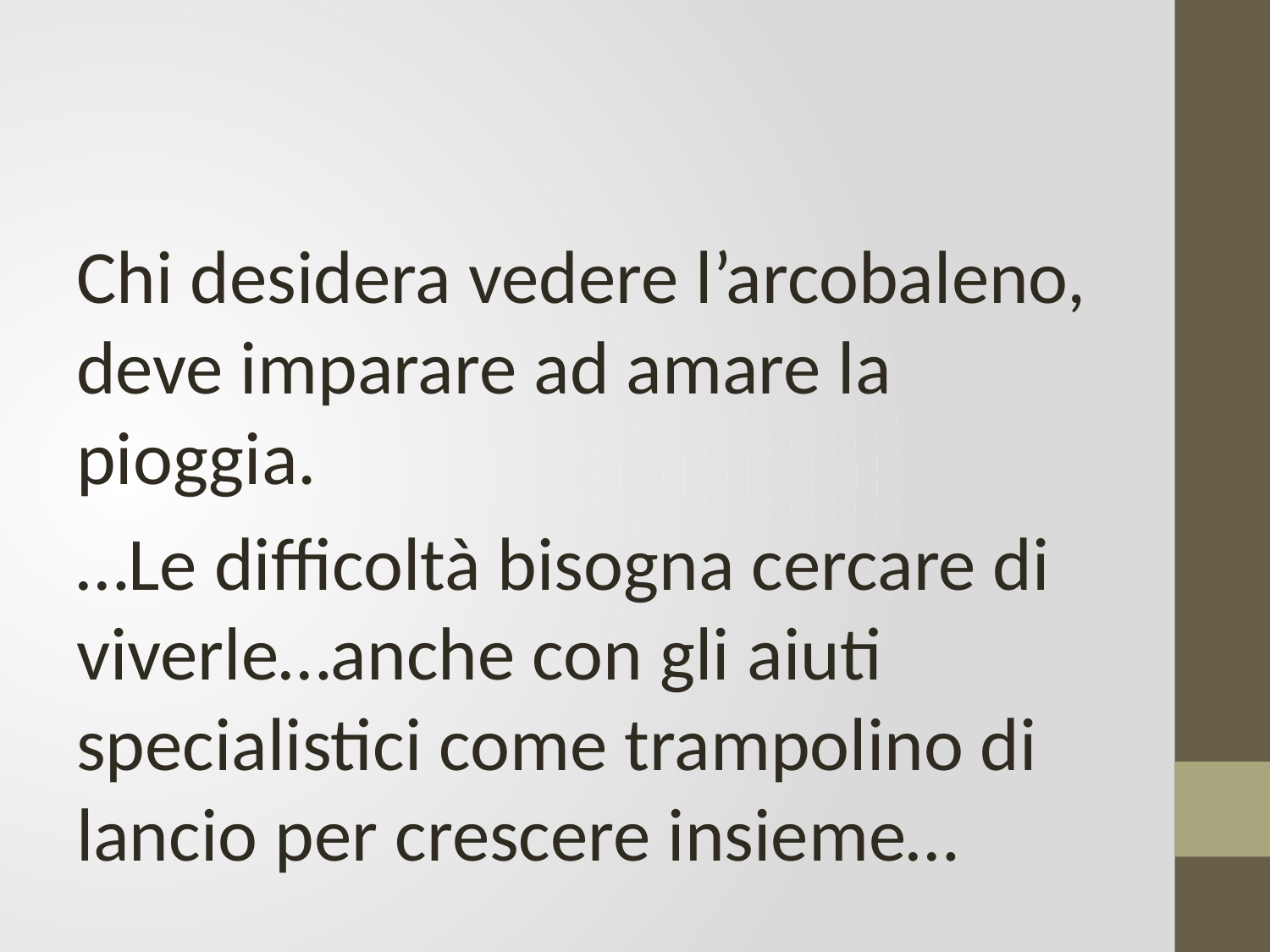

#
Chi desidera vedere l’arcobaleno, deve imparare ad amare la pioggia.
…Le difficoltà bisogna cercare di viverle…anche con gli aiuti specialistici come trampolino di lancio per crescere insieme…